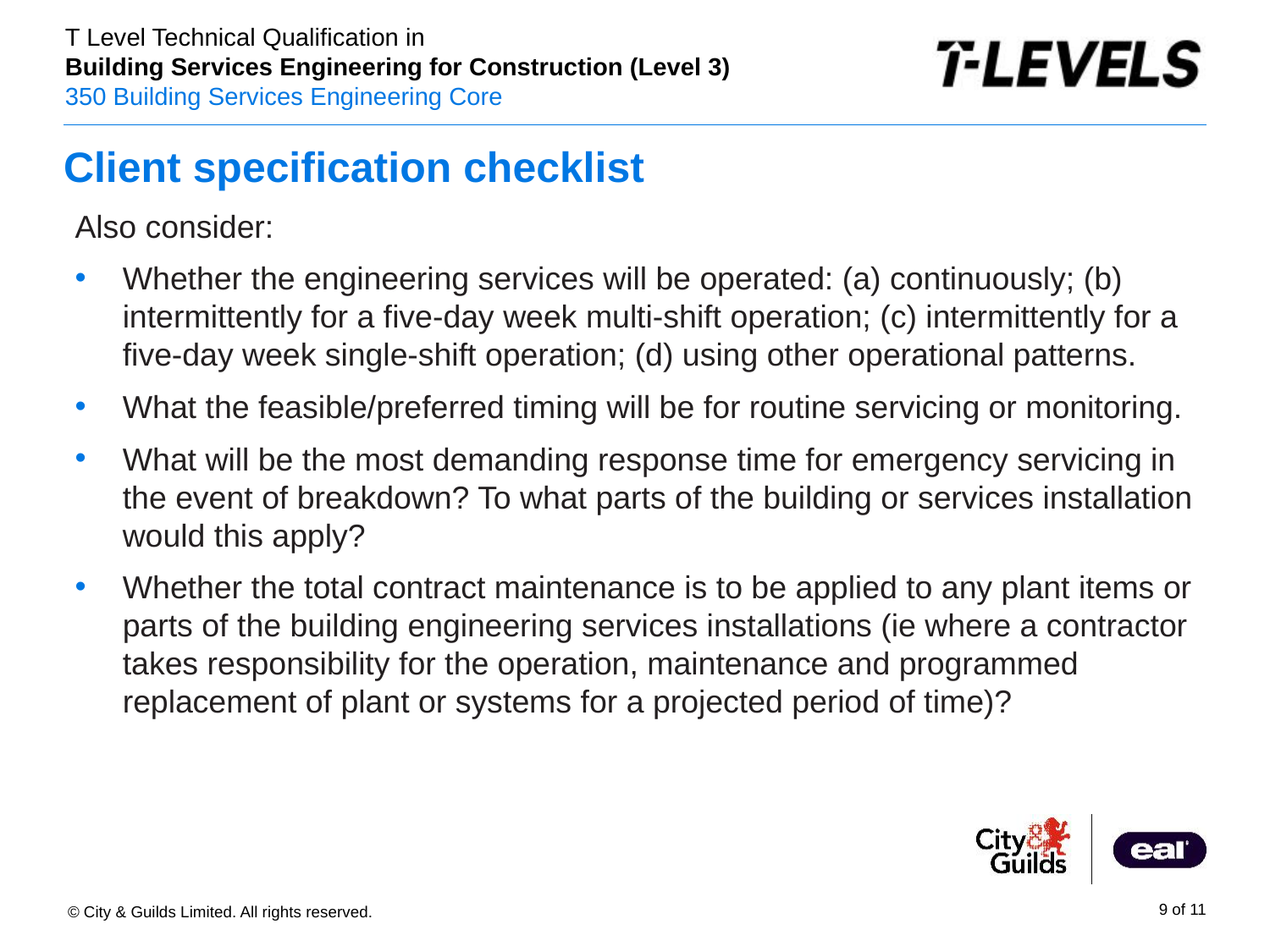

# Client specification checklist
Also consider:
Whether the engineering services will be operated: (a) continuously; (b) intermittently for a five-day week multi-shift operation; (c) intermittently for a five-day week single-shift operation; (d) using other operational patterns.
What the feasible/preferred timing will be for routine servicing or monitoring.
What will be the most demanding response time for emergency servicing in the event of breakdown? To what parts of the building or services installation would this apply?
Whether the total contract maintenance is to be applied to any plant items or parts of the building engineering services installations (ie where a contractor takes responsibility for the operation, maintenance and programmed replacement of plant or systems for a projected period of time)?